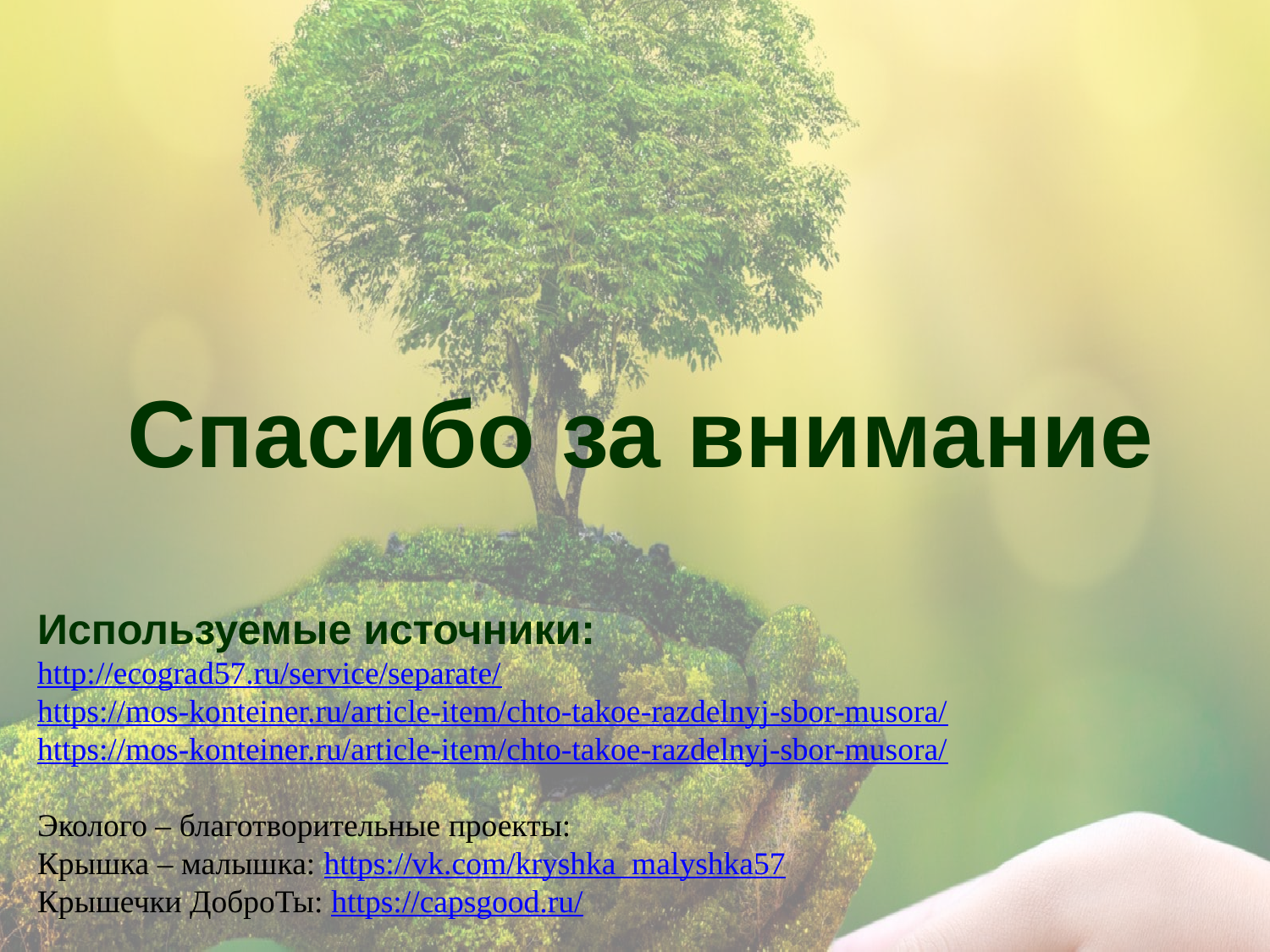

Спасибо за внимание
Используемые источники:
http://ecograd57.ru/service/separate/
https://mos-konteiner.ru/article-item/chto-takoe-razdelnyj-sbor-musora/
https://mos-konteiner.ru/article-item/chto-takoe-razdelnyj-sbor-musora/

Эколого – благотворительные проекты:
Крышка – малышка: https://vk.com/kryshka_malyshka57
Крышечки ДоброТы: https://capsgood.ru/